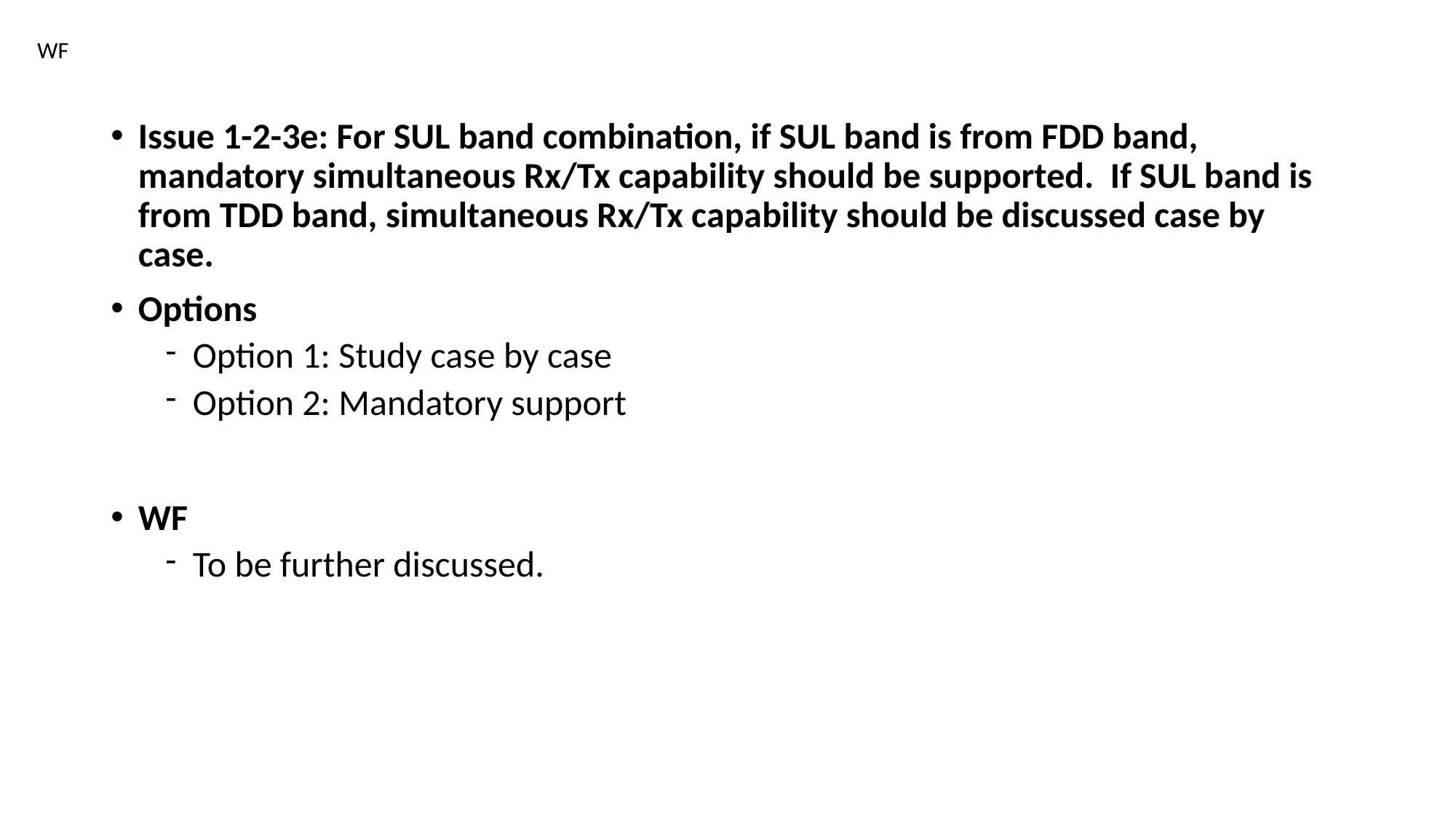

# WF
Issue 1-2-3e: For SUL band combination, if SUL band is from FDD band, mandatory simultaneous Rx/Tx capability should be supported.  If SUL band is from TDD band, simultaneous Rx/Tx capability should be discussed case by case.
Options
Option 1: Study case by case
Option 2: Mandatory support

WF
To be further discussed.